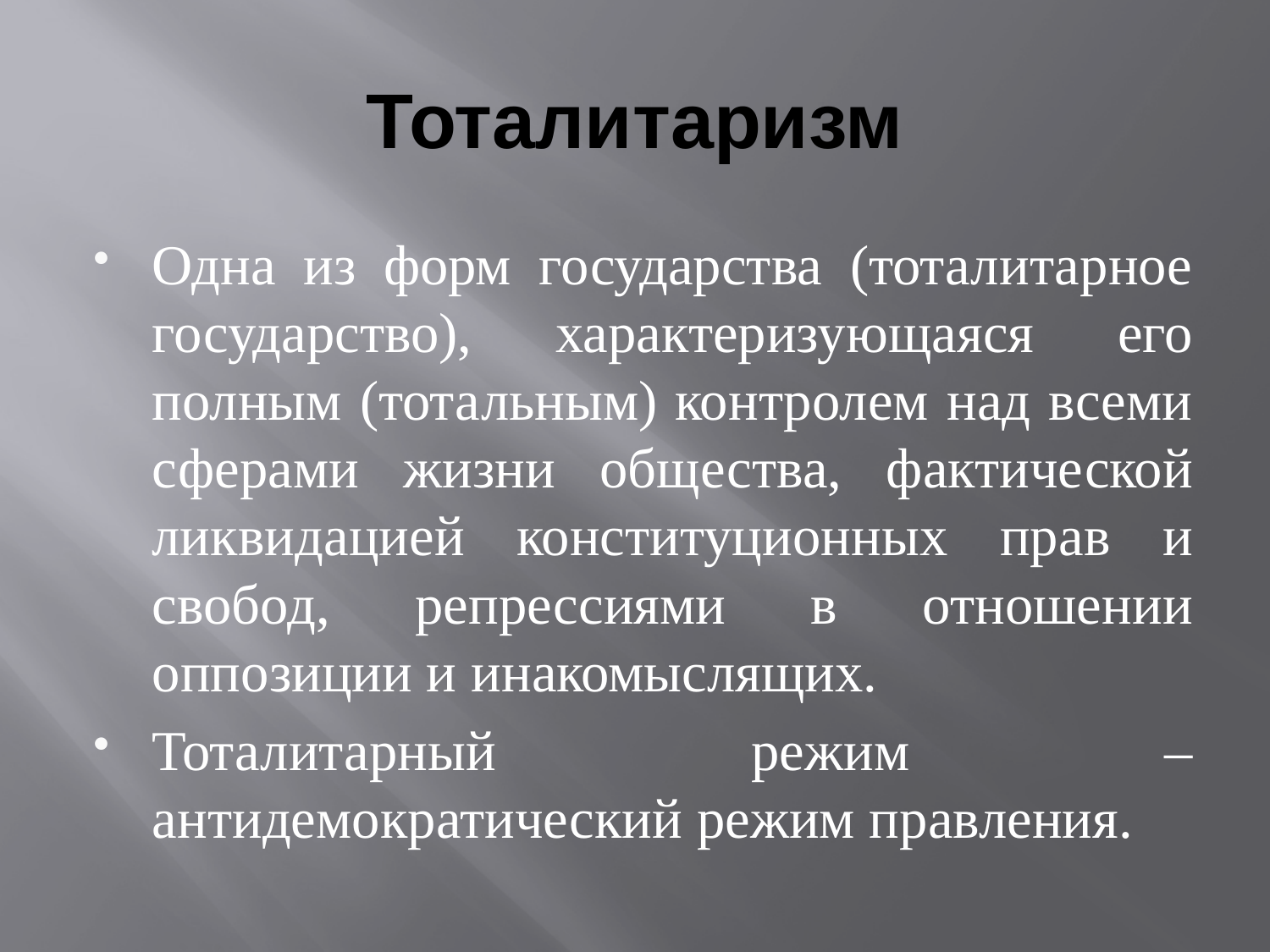

# Тоталитаризм
Одна из форм государства (тоталитарное государство), характеризующаяся его полным (тотальным) контролем над всеми сферами жизни общества, фактической ликвидацией конституционных прав и свобод, репрессиями в отношении оппозиции и инакомыслящих.
Тоталитарный режим – антидемократический режим правления.